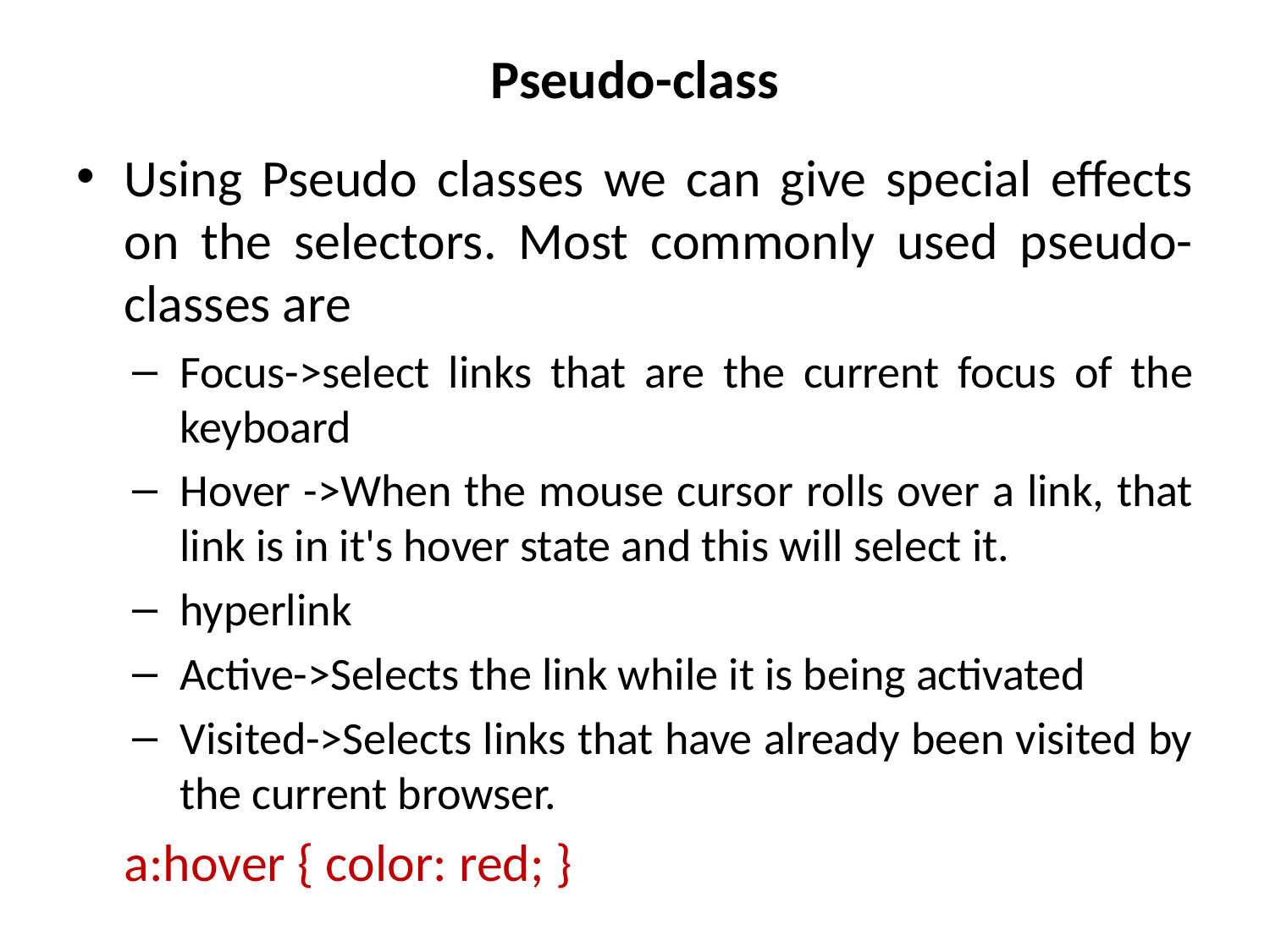

# Pseudo-class
Using Pseudo classes we can give special effects on the selectors. Most commonly used pseudo- classes are
Focus->select links that are the current focus of the keyboard
Hover ->When the mouse cursor rolls over a link, that link is in it's hover state and this will select it.
hyperlink
Active->Selects the link while it is being activated
Visited->Selects links that have already been visited by the current browser.
		a:hover { color: red; }